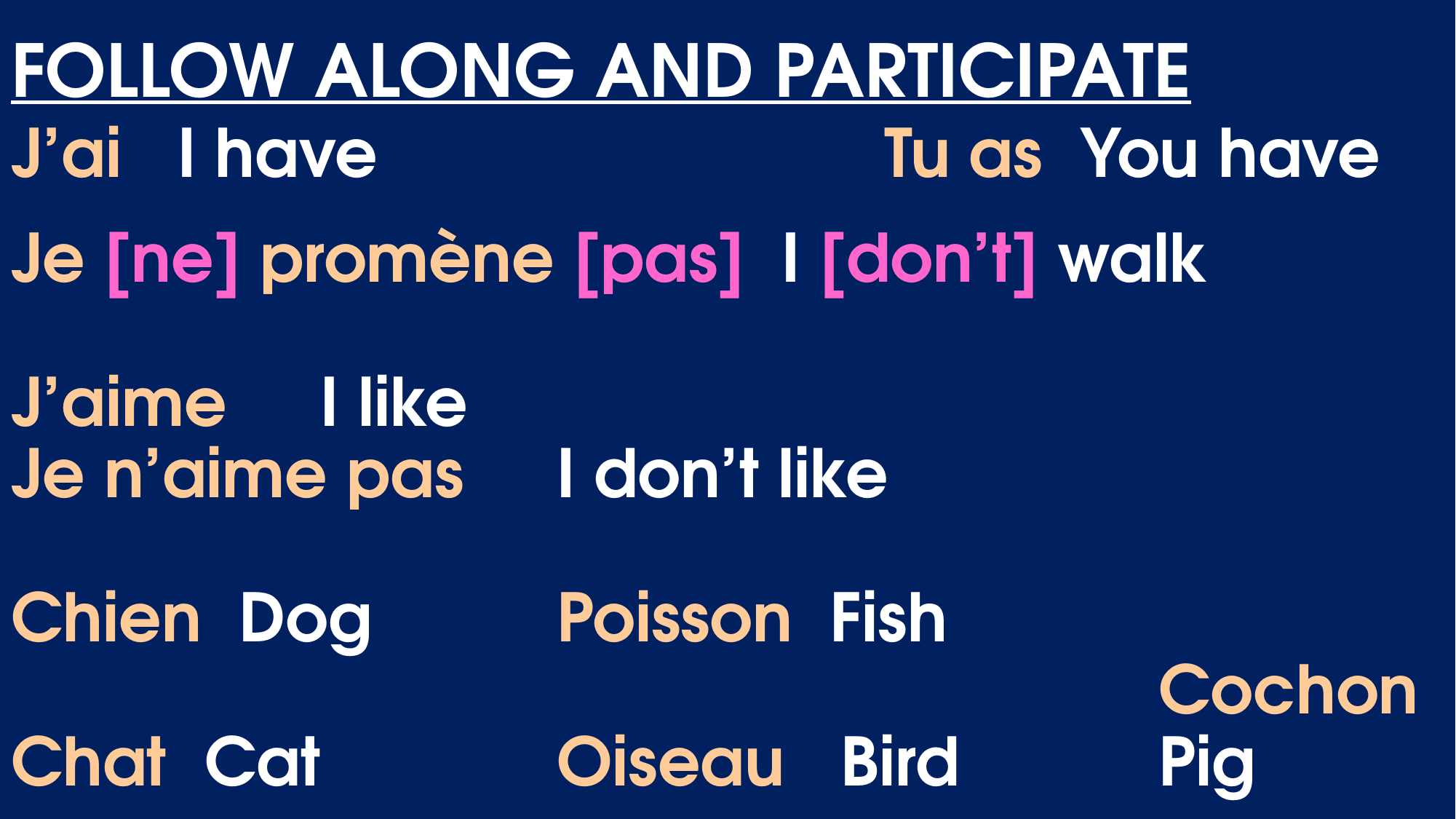

# FOLLOW ALONG AND PARTICIPATE J’ai   I have					Tu as  You have Je [ne] promène [pas]  I [don’t] walk J’aime     I like Je n’aime pas 	I don’t like Chien  Dog		Poisson  Fish															   Cochon Chat  Cat			Oiseau   Bird		   Pig